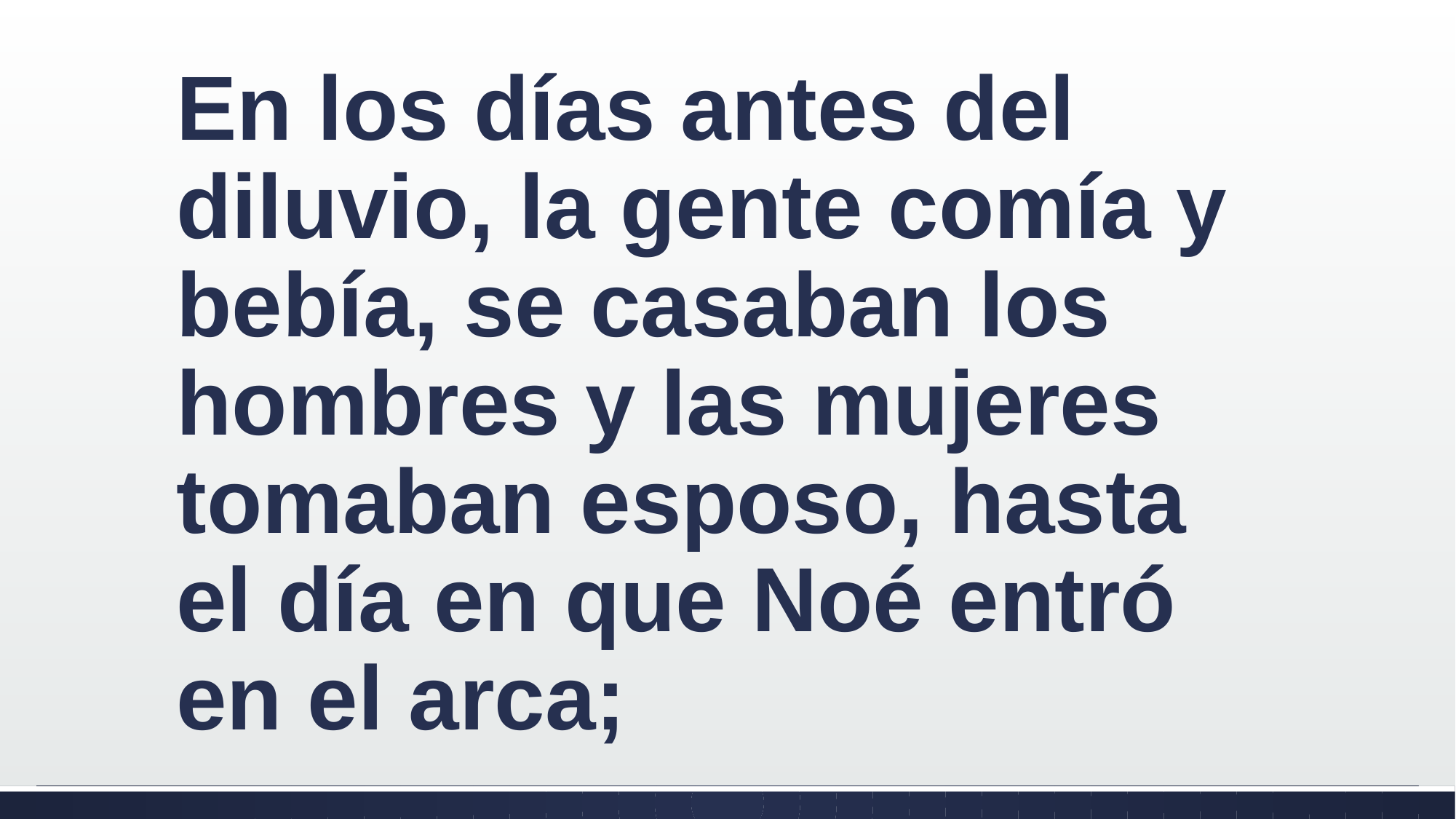

#
En los días antes del diluvio, la gente comía y bebía, se casaban los hombres y las mujeres tomaban esposo, hasta el día en que Noé entró en el arca;